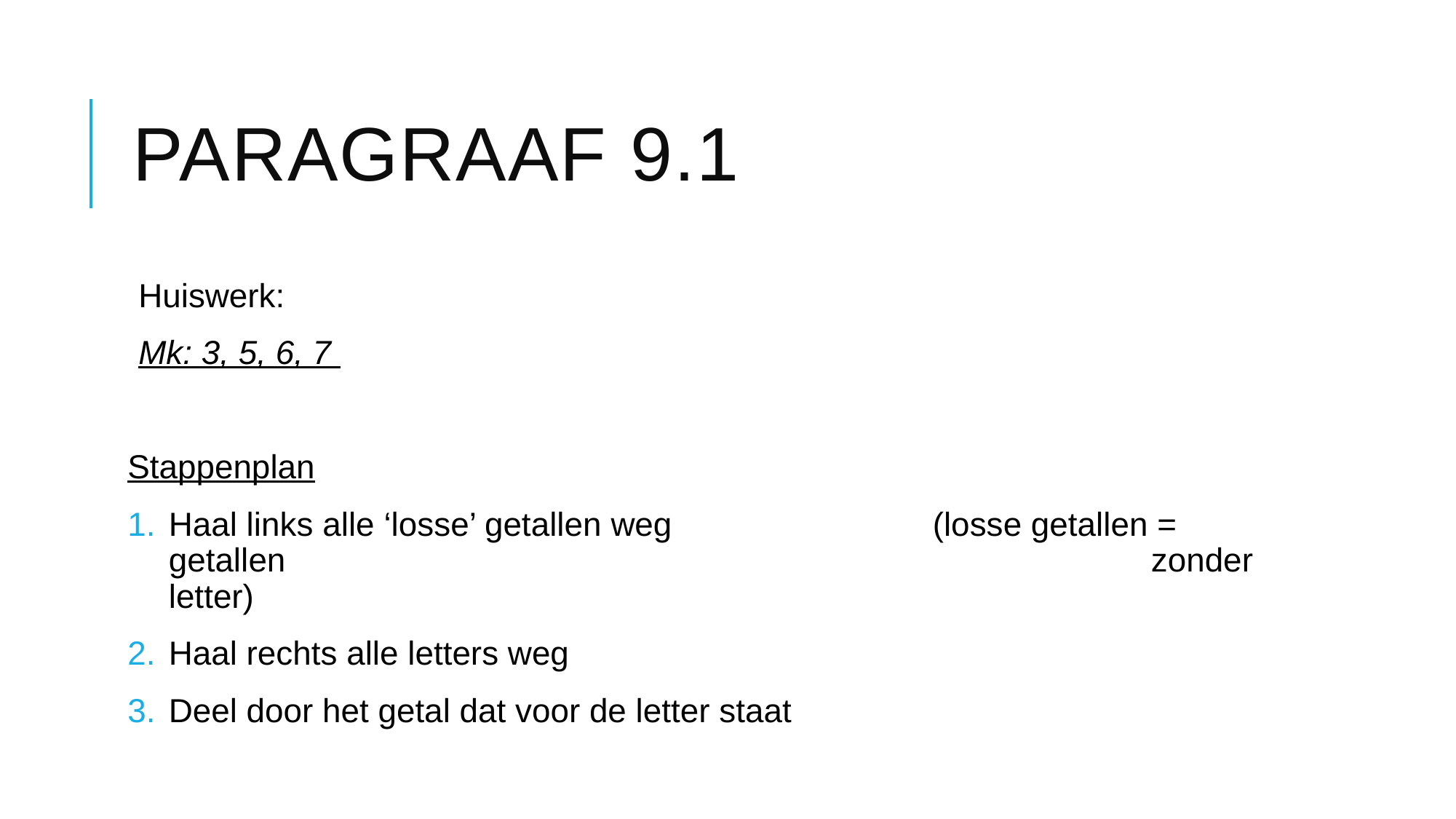

# Paragraaf 9.1
Huiswerk:
Mk: 3, 5, 6, 7

Stappenplan
Haal links alle ‘losse’ getallen weg			(losse getallen = getallen 								zonder letter)
Haal rechts alle letters weg
Deel door het getal dat voor de letter staat